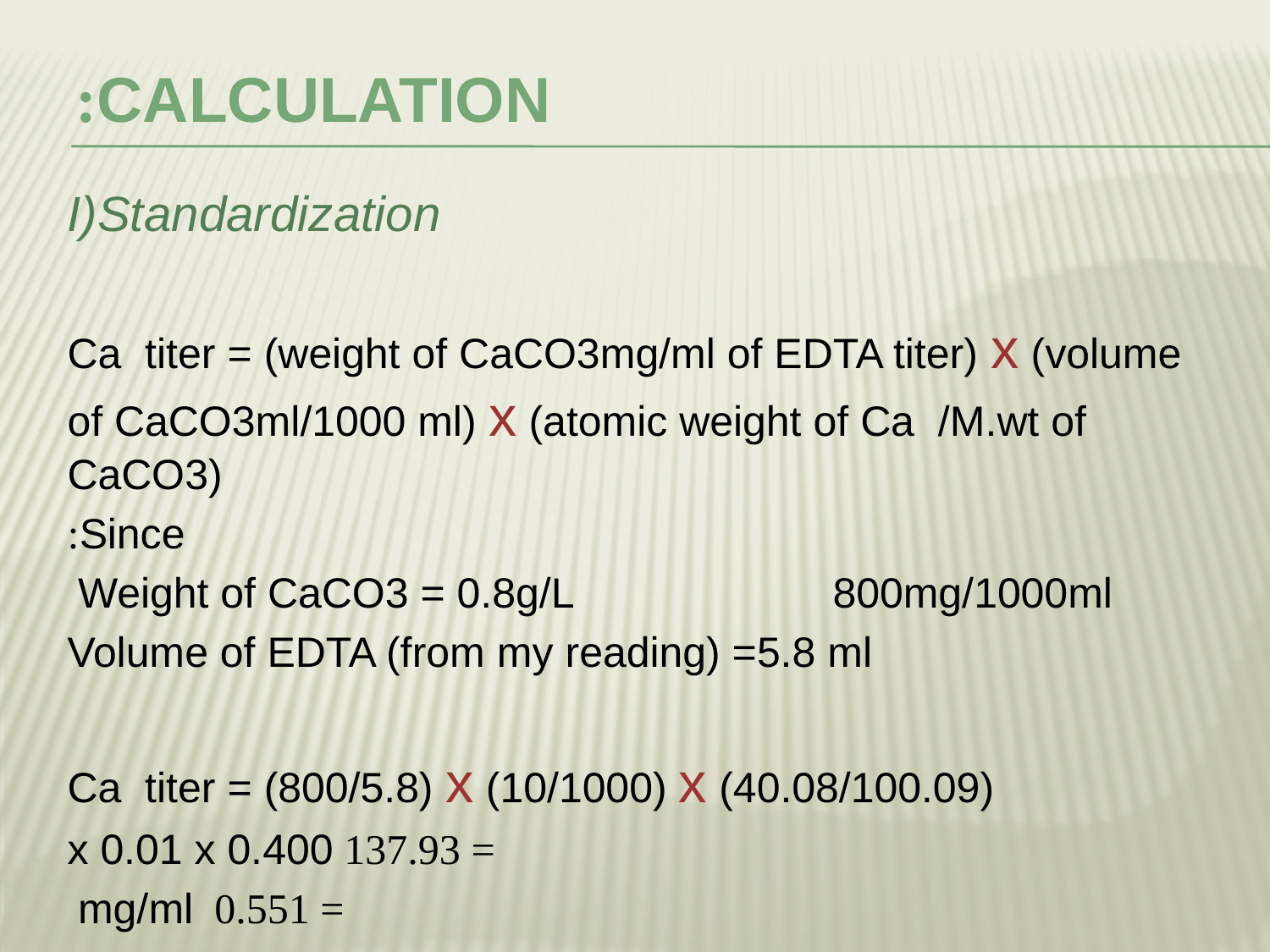

# Calculation:
I)Standardization

Ca  titer = (weight of CaCO3mg/ml of EDTA titer) x (volume of CaCO3ml/1000 ml) x (atomic weight of Ca  /M.wt of CaCO3)
Since:
Weight of CaCO3 = 0.8g/L                      800mg/1000ml
Volume of EDTA (from my reading) =5.8 ml

Ca  titer = (800/5.8) x (10/1000) x (40.08/100.09)
               = 137.93 x 0.01 x 0.400
               = 0.551  mg/ml